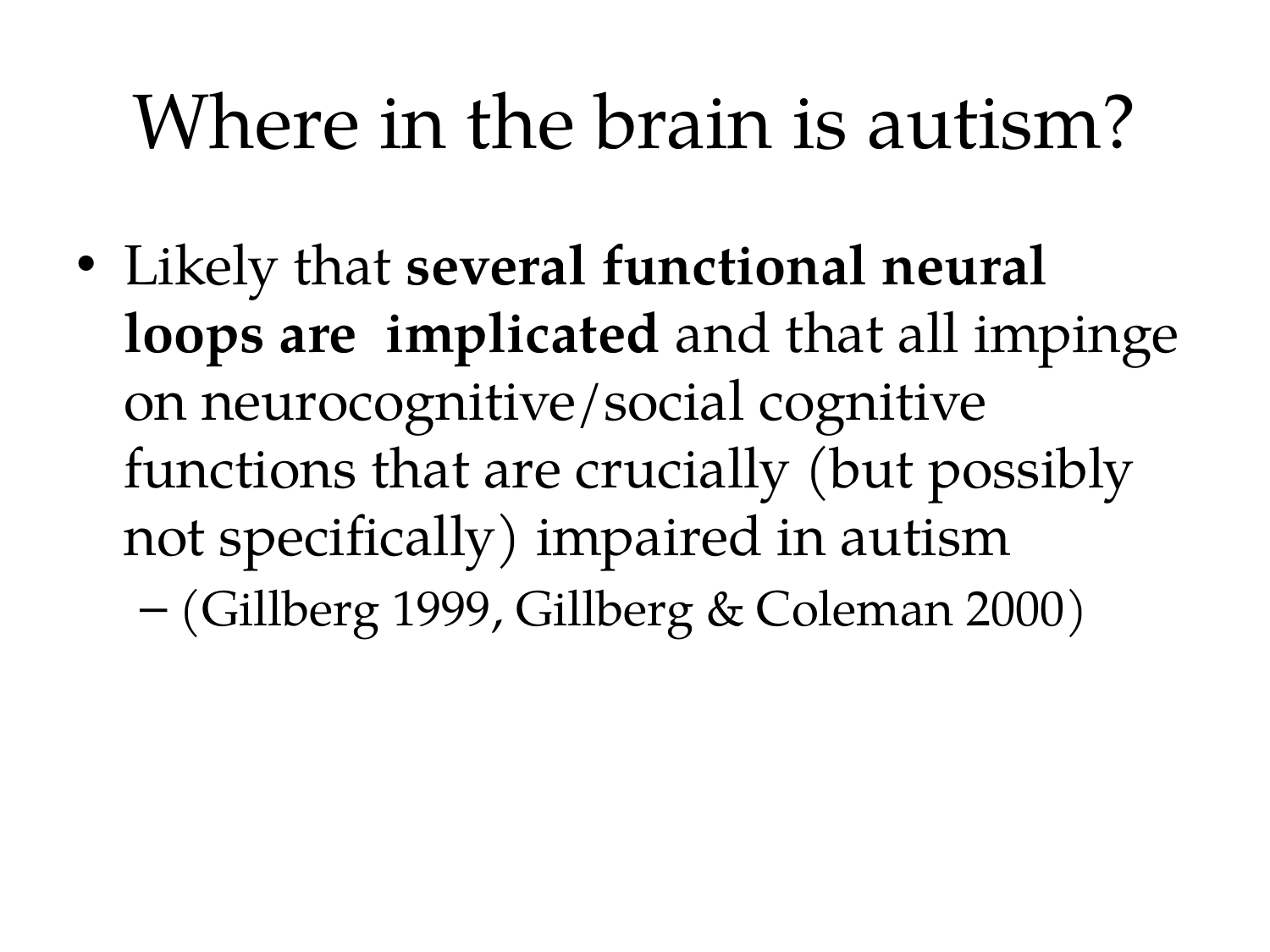

# Where in the brain is autism?
Likely that several functional neural loops are  implicated and that all impinge on neurocognitive/social cognitive functions that are crucially (but possibly not specifically) impaired in autism
(Gillberg 1999, Gillberg & Coleman 2000)